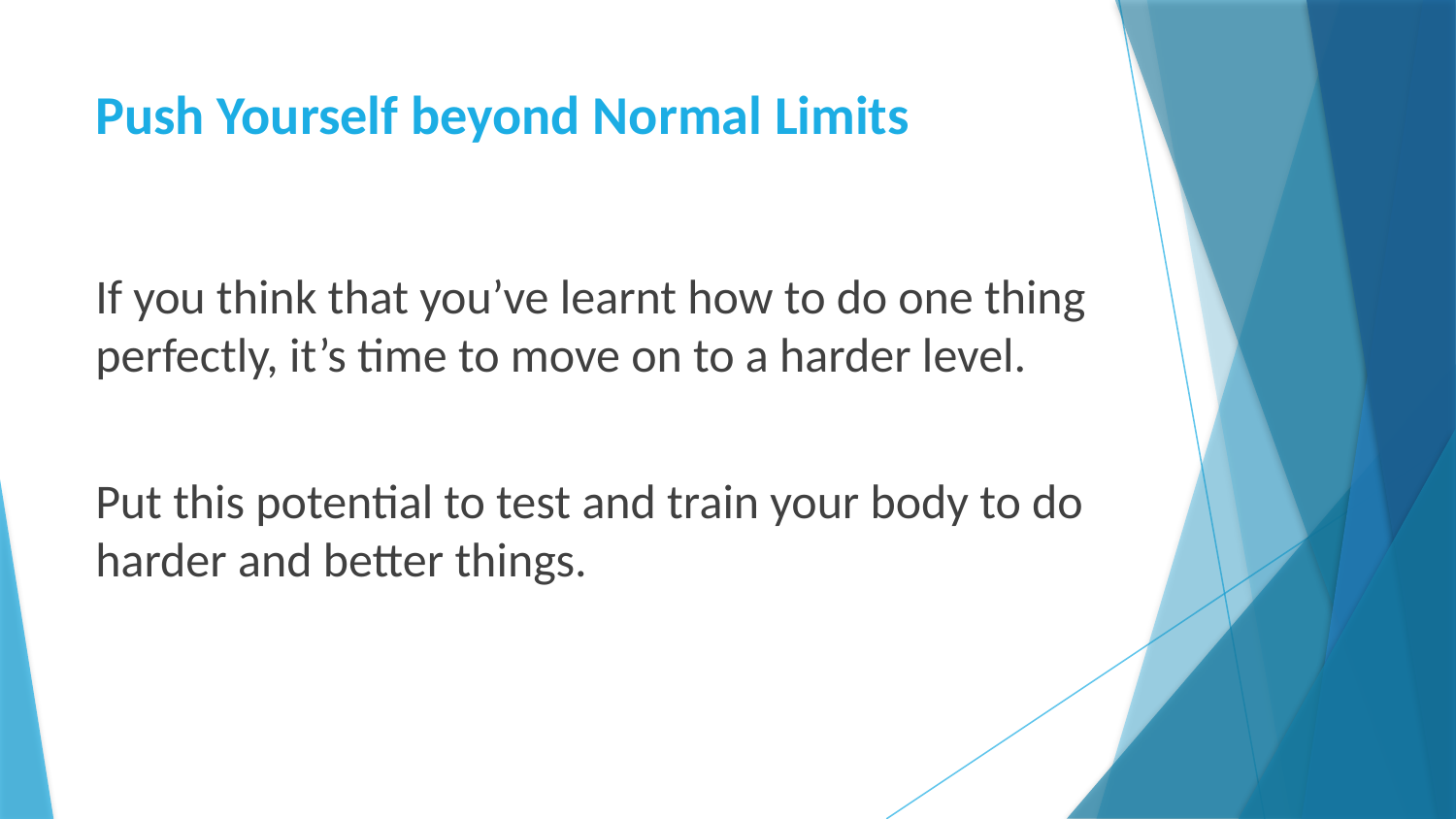

# Push Yourself beyond Normal Limits
If you think that you’ve learnt how to do one thing perfectly, it’s time to move on to a harder level.

Put this potential to test and train your body to do harder and better things.